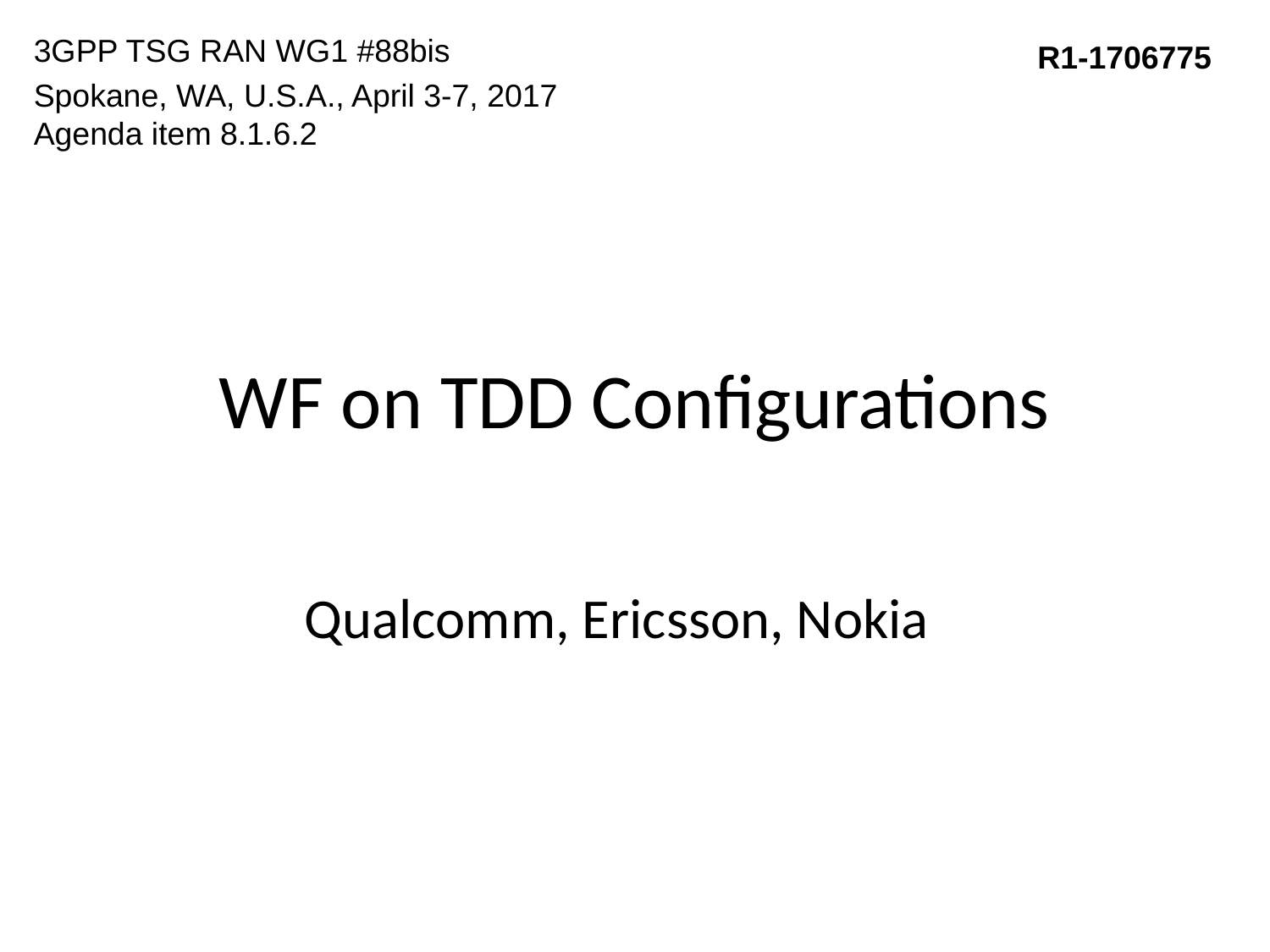

3GPP TSG RAN WG1 #88bis
Spokane, WA, U.S.A., April 3-7, 2017
Agenda item 8.1.6.2
R1-1706775
# WF on TDD Configurations
Qualcomm, Ericsson, Nokia